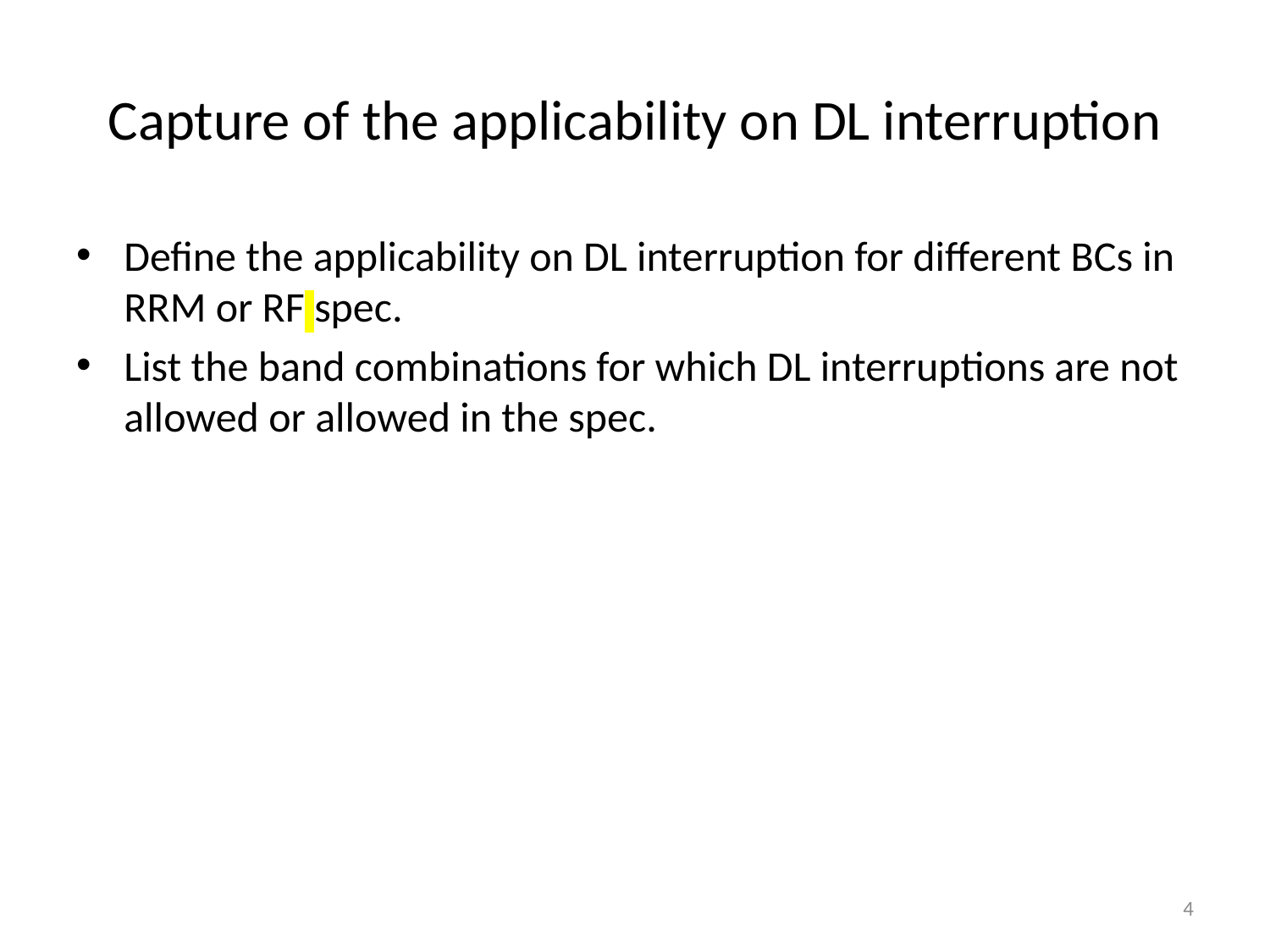

# Capture of the applicability on DL interruption
Define the applicability on DL interruption for different BCs in RRM or RF spec.
List the band combinations for which DL interruptions are not allowed or allowed in the spec.
4